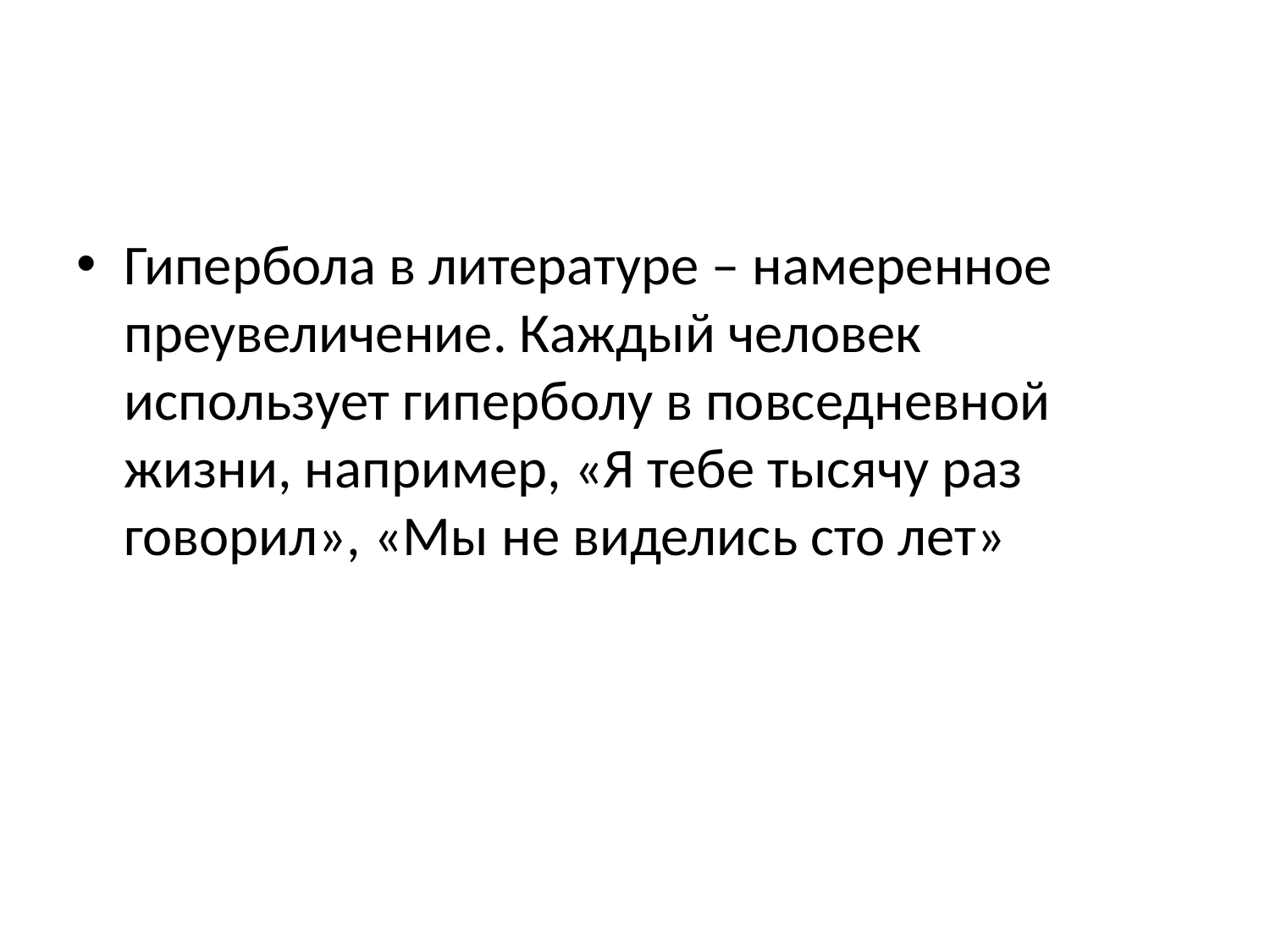

#
Гипербола в литературе – намеренное преувеличение. Каждый человек использует гиперболу в повседневной жизни, например, «Я тебе тысячу раз говорил», «Мы не виделись сто лет»